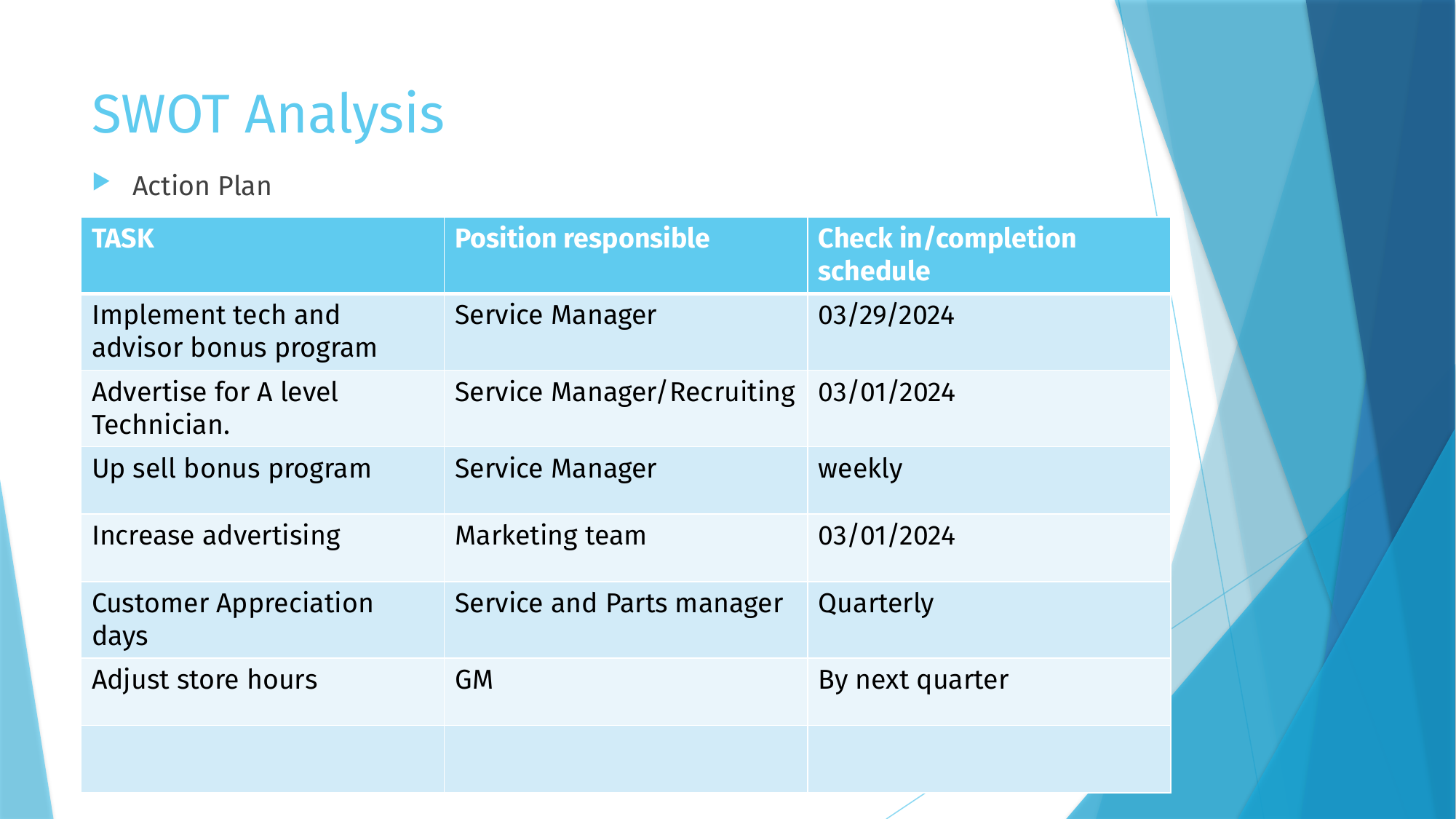

# SWOT Analysis
Action Plan

| TASK | Position responsible | Check in/completion schedule |
| --- | --- | --- |
| Implement tech and advisor bonus program | Service Manager | 03/29/2024 |
| Advertise for A level Technician. | Service Manager/Recruiting | 03/01/2024 |
| Up sell bonus program | Service Manager | weekly |
| Increase advertising | Marketing team | 03/01/2024 |
| Customer Appreciation days | Service and Parts manager | Quarterly |
| Adjust store hours | GM | By next quarter |
|  |  |  |